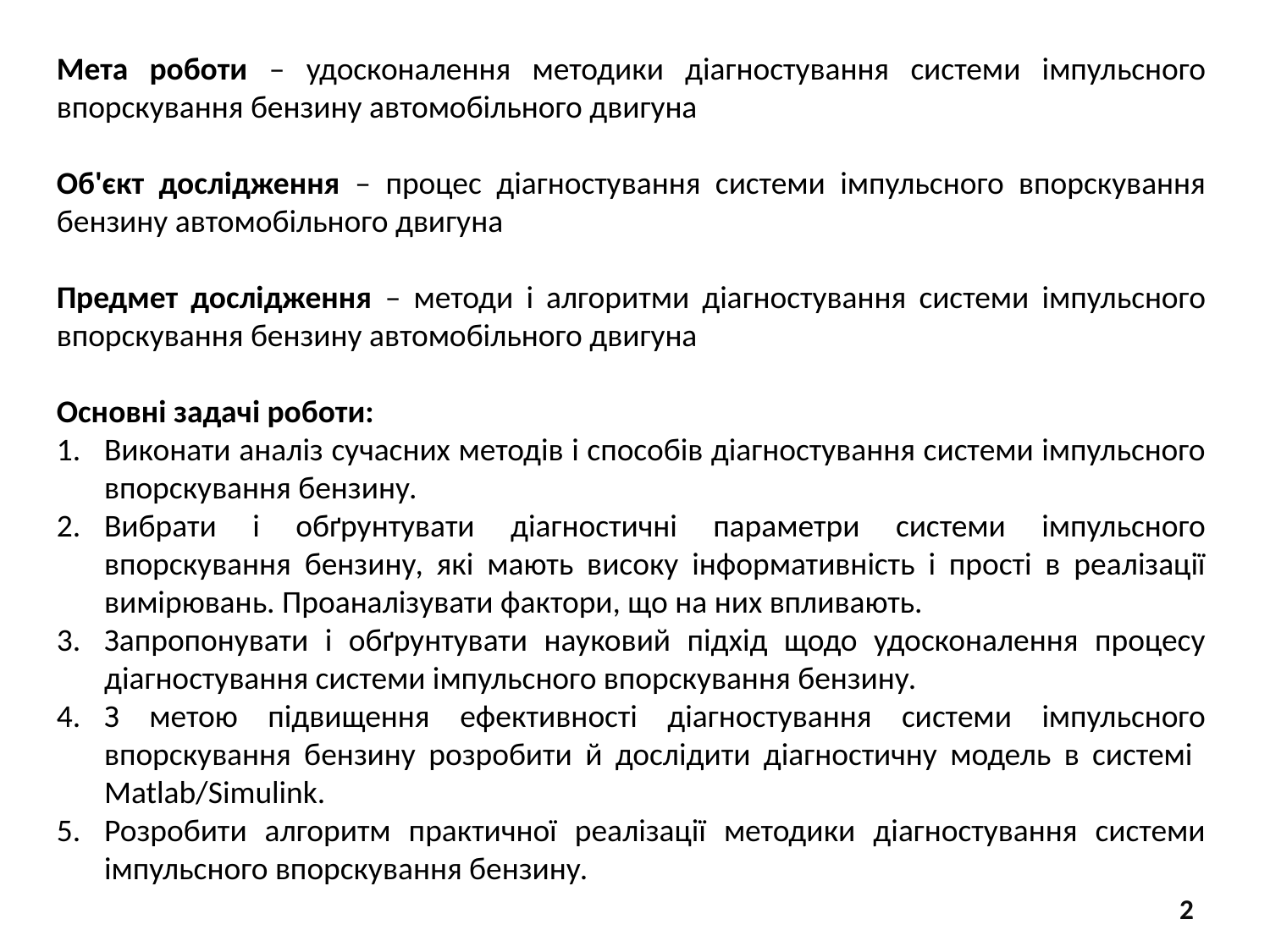

Мета роботи – удосконалення методики діагностування системи імпульсного впорскування бензину автомобільного двигуна

Об'єкт дослідження – процес діагностування системи імпульсного впорскування бензину автомобільного двигуна

Предмет дослідження – методи і алгоритми діагностування системи імпульсного впорскування бензину автомобільного двигуна

Основні задачі роботи:
Виконати аналіз сучасних методів і способів діагностування системи імпульсного впорскування бензину.
Вибрати і обґрунтувати діагностичні параметри системи імпульсного впорскування бензину, які мають високу інформативність і прості в реалізації вимірювань. Проаналізувати фактори, що на них впливають.
Запропонувати і обґрунтувати науковий підхід щодо удосконалення процесу діагностування системи імпульсного впорскування бензину.
З метою підвищення ефективності діагностування системи імпульсного впорскування бензину розробити й дослідити діагностичну модель в системі  Matlab/Simulink.
Розробити алгоритм практичної реалізації методики діагностування системи імпульсного впорскування бензину.
2